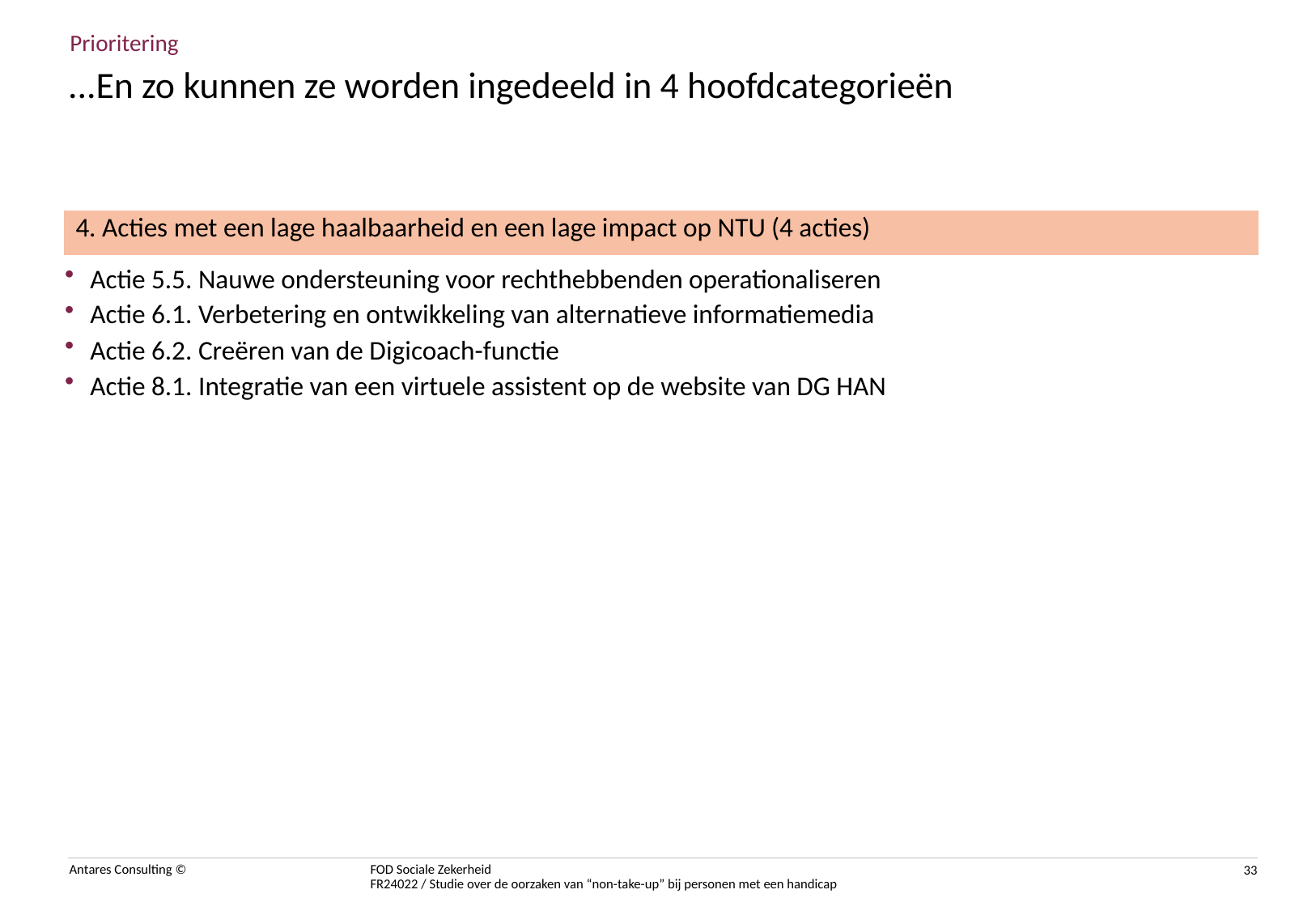

Prioritering
# ...En zo kunnen ze worden ingedeeld in 4 hoofdcategorieën
| 4. Acties met een lage haalbaarheid en een lage impact op NTU (4 acties) |
| --- |
Actie 5.5. Nauwe ondersteuning voor rechthebbenden operationaliseren
Actie 6.1. Verbetering en ontwikkeling van alternatieve informatiemedia
Actie 6.2. Creëren van de Digicoach-functie
Actie 8.1. Integratie van een virtuele assistent op de website van DG HAN